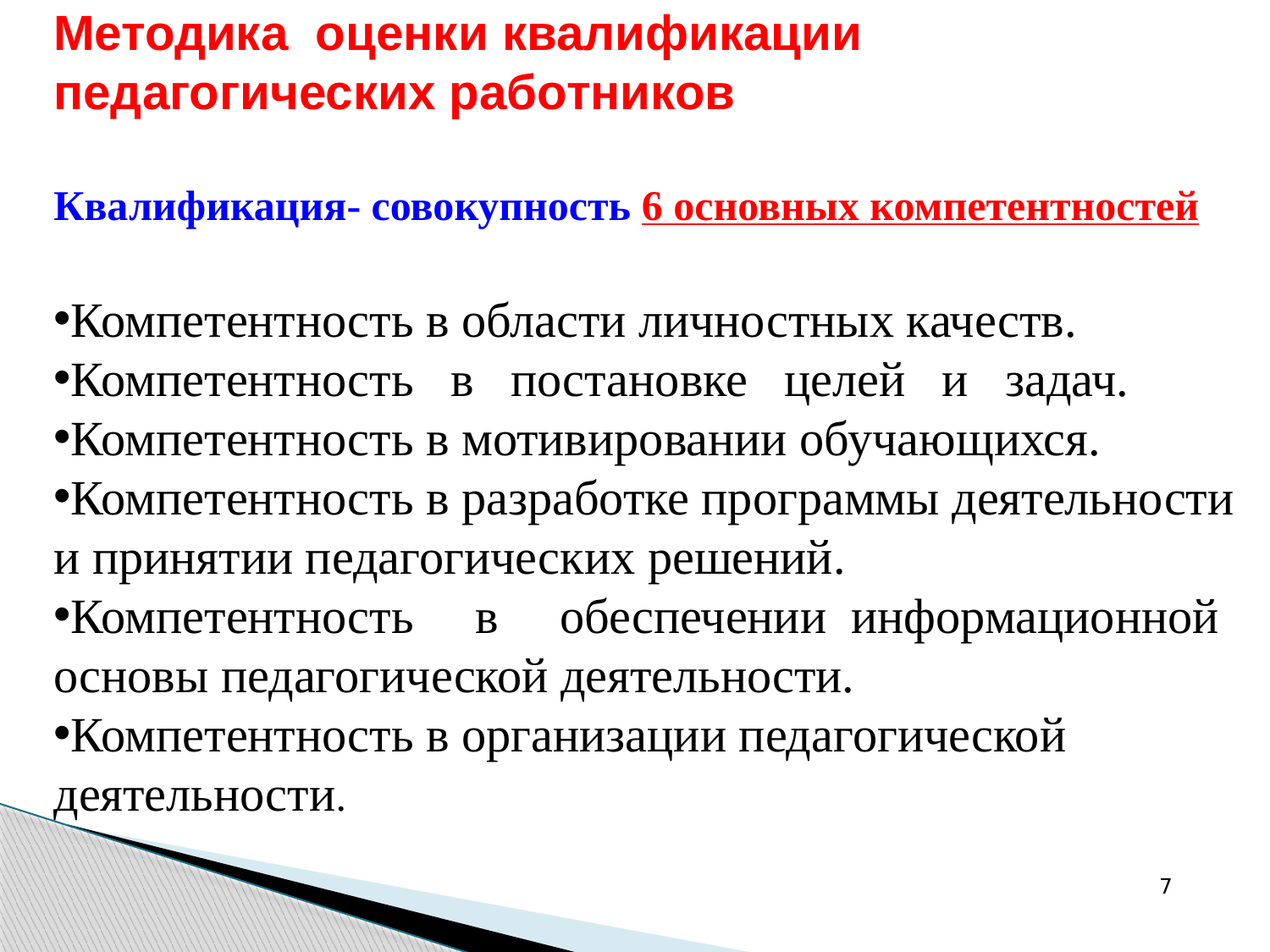

Методика  оценки квалификации
педагогических работников

Квалификация- совокупность 6 основных компетентностей

Компетентность в области личностных качеств.
Компетентность   в   постановке   целей   и   задач.
Компетентность в мотивировании обучающихся.
Компетентность в разработке программы деятельности
и принятии педагогических решений.
Компетентность     в     обеспечении  информационной
основы педагогической деятельности.
Компетентность в организации педагогической
деятельности.

7